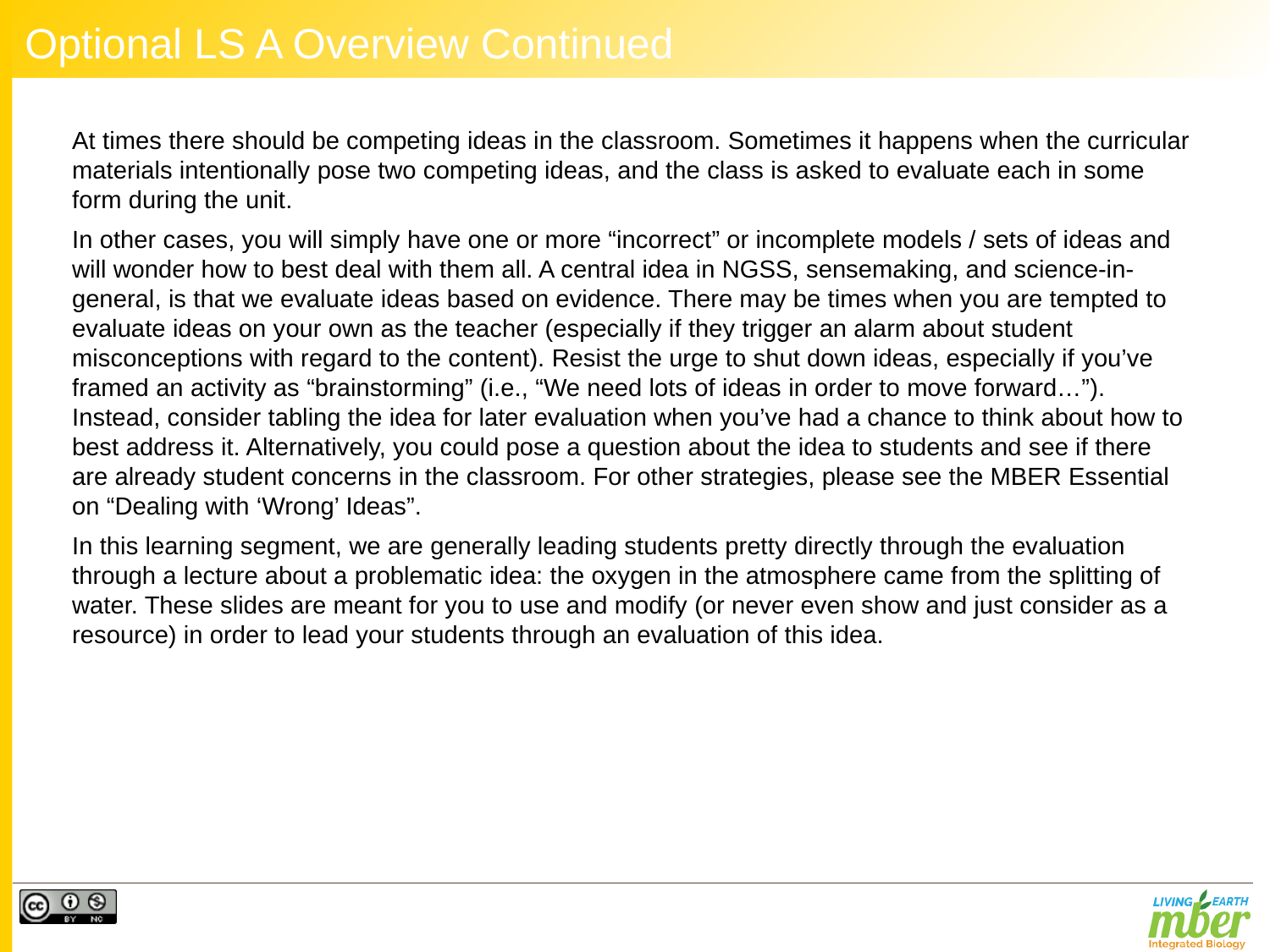

# Optional LS A Overview Continued
At times there should be competing ideas in the classroom. Sometimes it happens when the curricular materials intentionally pose two competing ideas, and the class is asked to evaluate each in some form during the unit.
In other cases, you will simply have one or more “incorrect” or incomplete models / sets of ideas and will wonder how to best deal with them all. A central idea in NGSS, sensemaking, and science-in-general, is that we evaluate ideas based on evidence. There may be times when you are tempted to evaluate ideas on your own as the teacher (especially if they trigger an alarm about student misconceptions with regard to the content). Resist the urge to shut down ideas, especially if you’ve framed an activity as “brainstorming” (i.e., “We need lots of ideas in order to move forward…”). Instead, consider tabling the idea for later evaluation when you’ve had a chance to think about how to best address it. Alternatively, you could pose a question about the idea to students and see if there are already student concerns in the classroom. For other strategies, please see the MBER Essential on “Dealing with ‘Wrong’ Ideas”.
In this learning segment, we are generally leading students pretty directly through the evaluation through a lecture about a problematic idea: the oxygen in the atmosphere came from the splitting of water. These slides are meant for you to use and modify (or never even show and just consider as a resource) in order to lead your students through an evaluation of this idea.